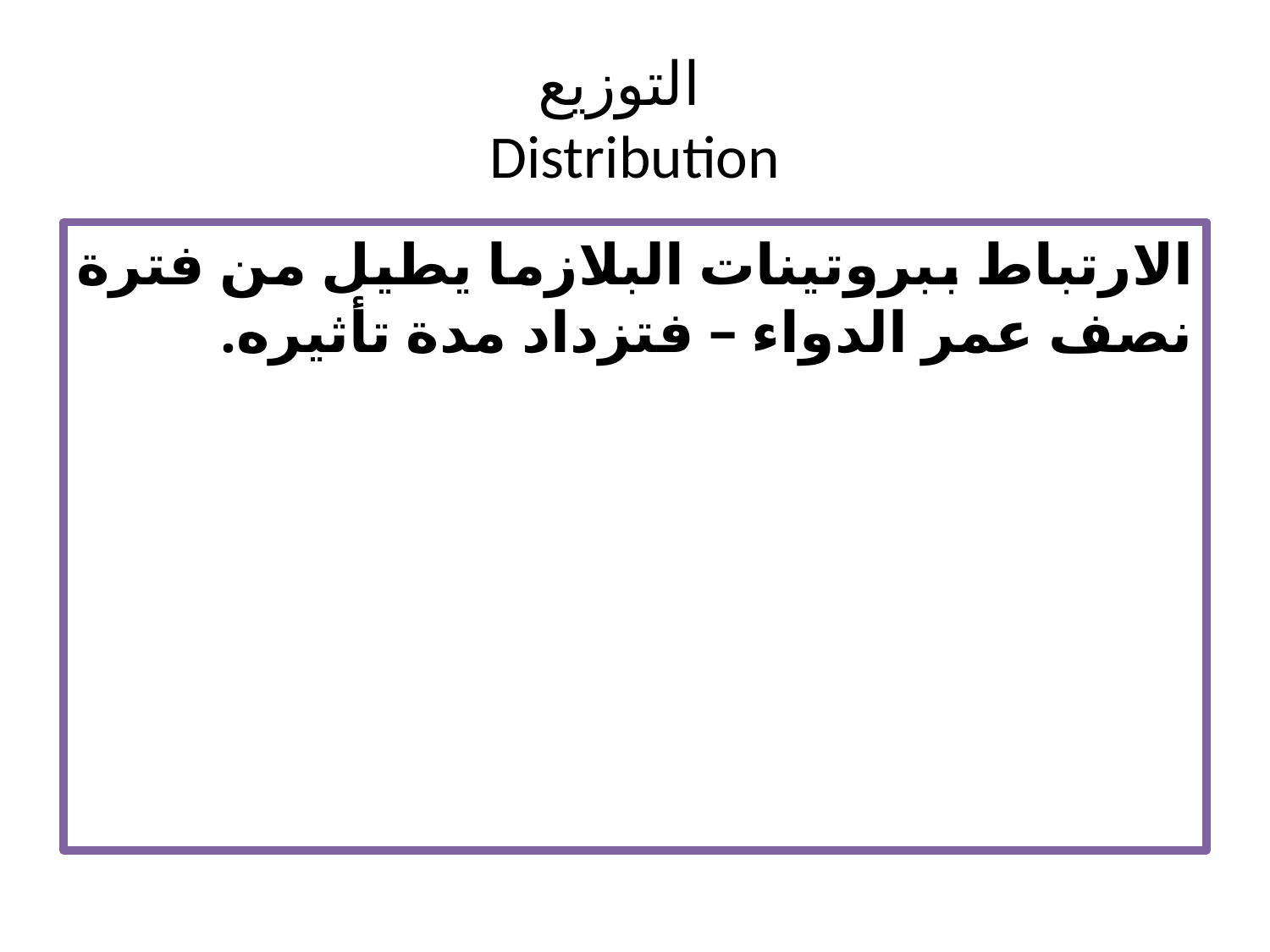

# التوزيع Distribution
الارتباط ببروتينات البلازما يطيل من فترة نصف عمر الدواء – فتزداد مدة تأثيره.